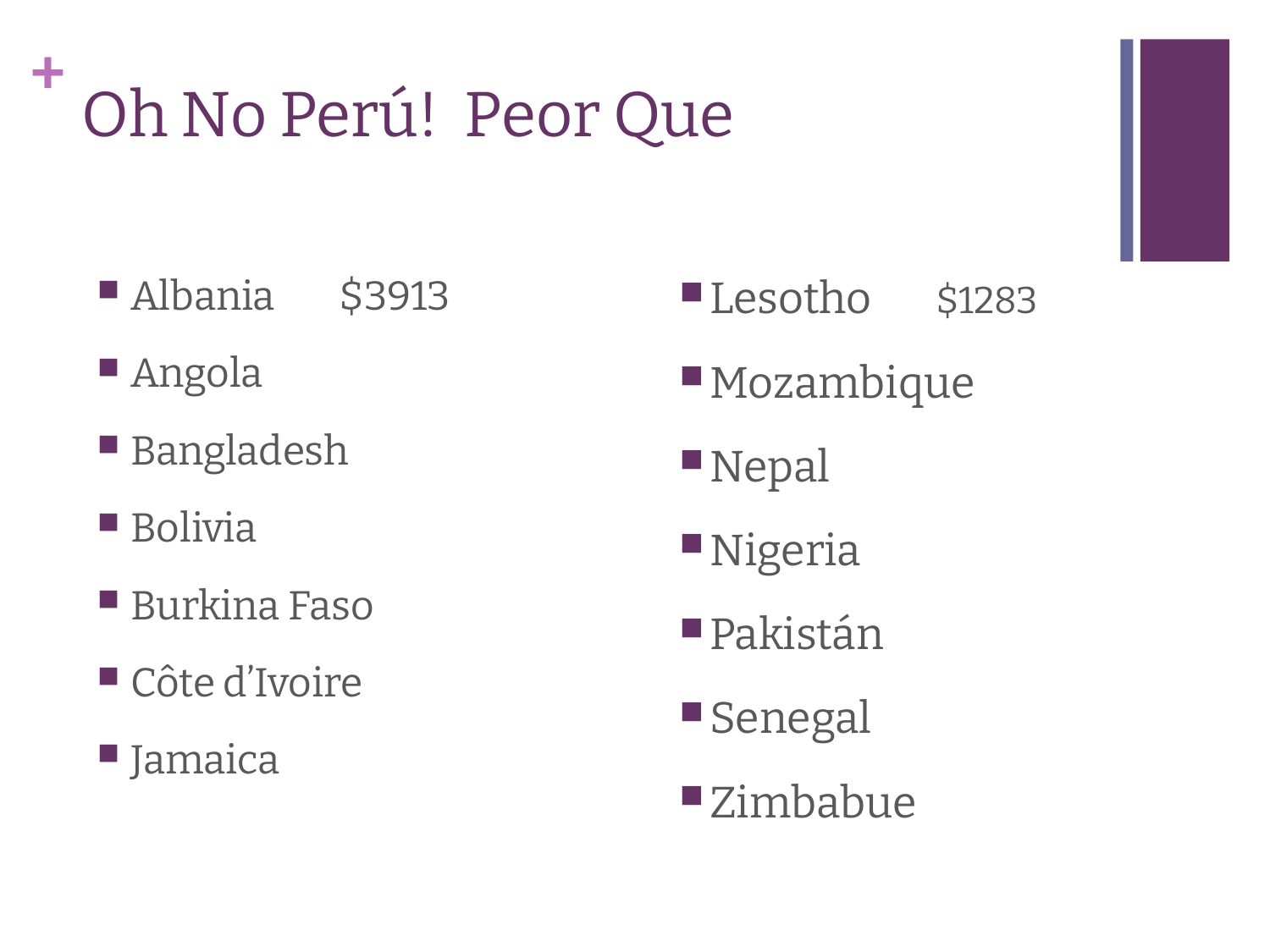

# Oh No Perú!  Peor Que
Albania		$3913
Angola
Bangladesh
Bolivia
Burkina Faso
Côte d’Ivoire
Jamaica
Lesotho		$1283
Mozambique
Nepal
Nigeria
Pakistán
Senegal
Zimbabue